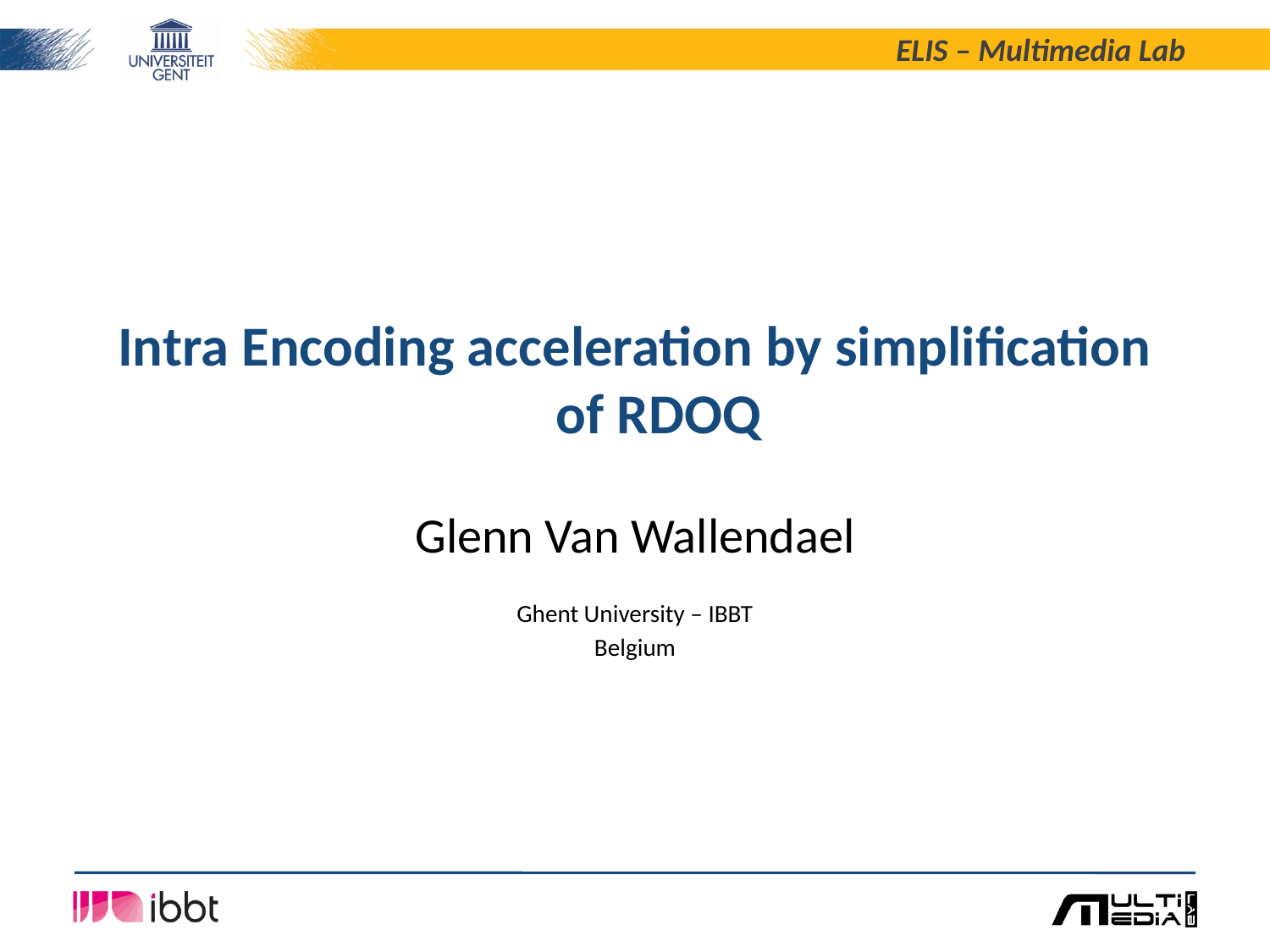

Intra Encoding acceleration by simplification of RDOQ
Glenn Van Wallendael
Ghent University – IBBT
Belgium